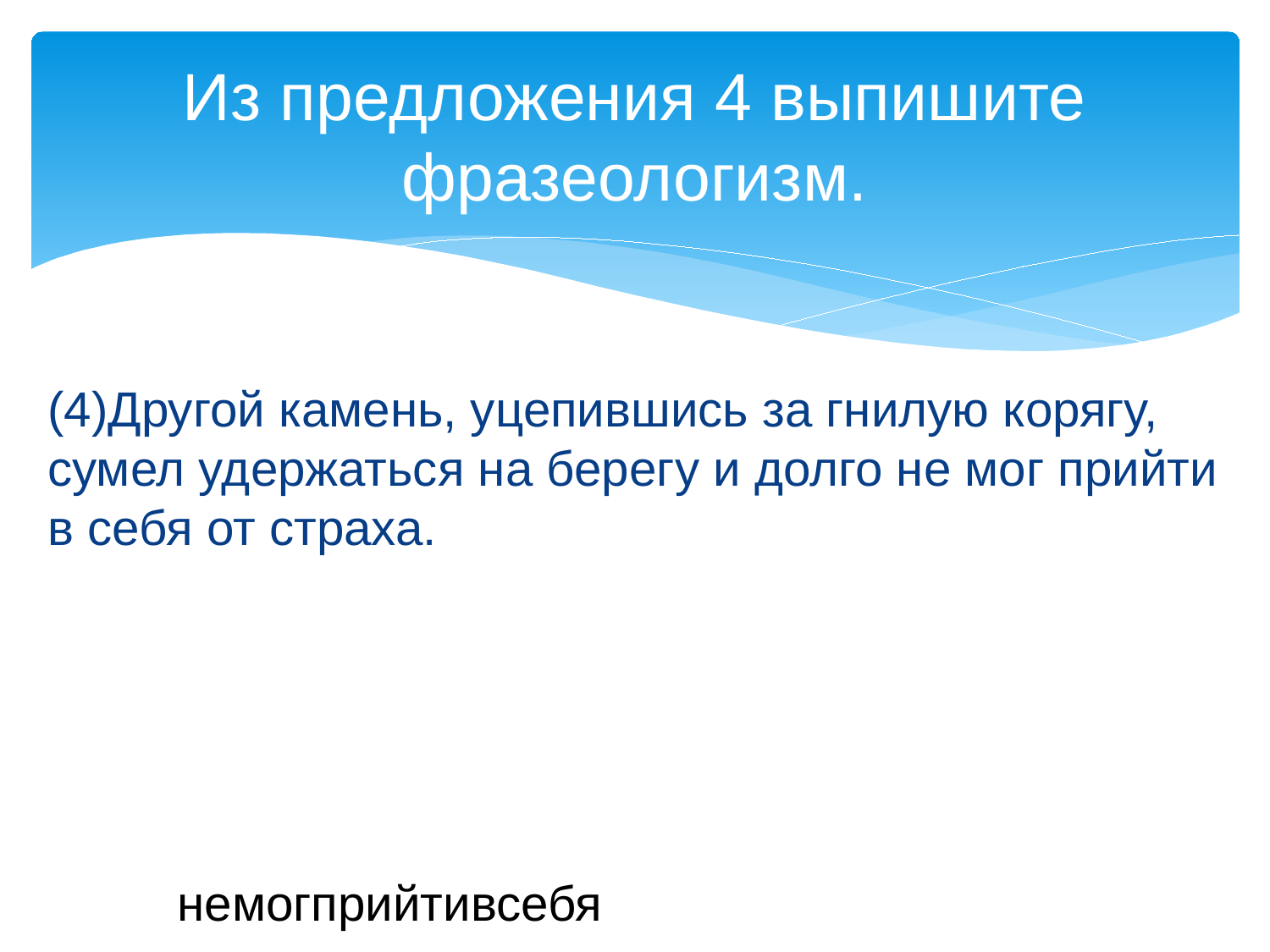

# Из предложения 4 выпишите фразеологизм.
(4)Другой камень, уцепившись за гнилую корягу, сумел удержаться на берегу и долго не мог прийти в себя от страха.
немогприйтивсебя